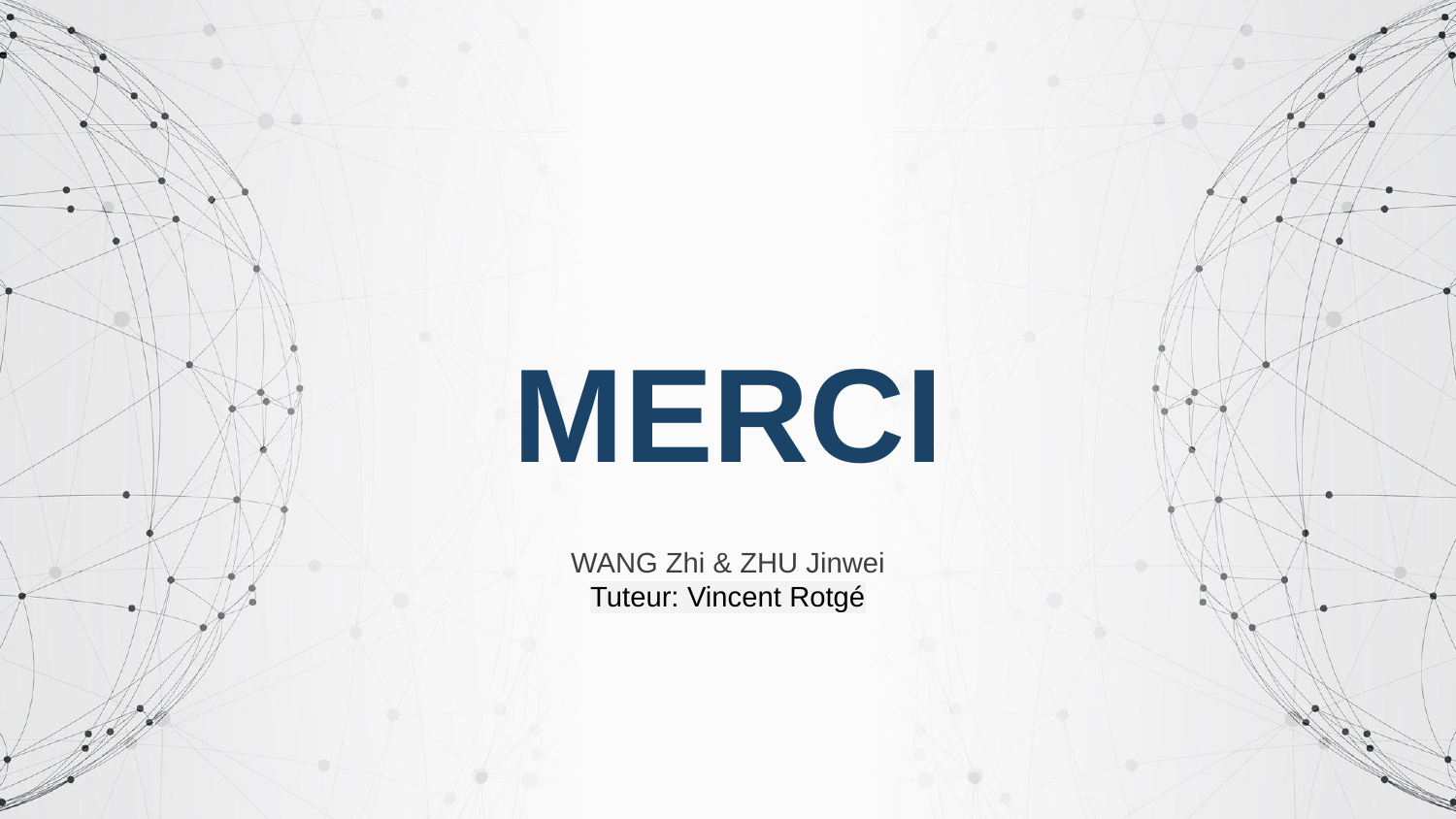

MERCI
WANG Zhi & ZHU Jinwei
Tuteur: Vincent Rotgé